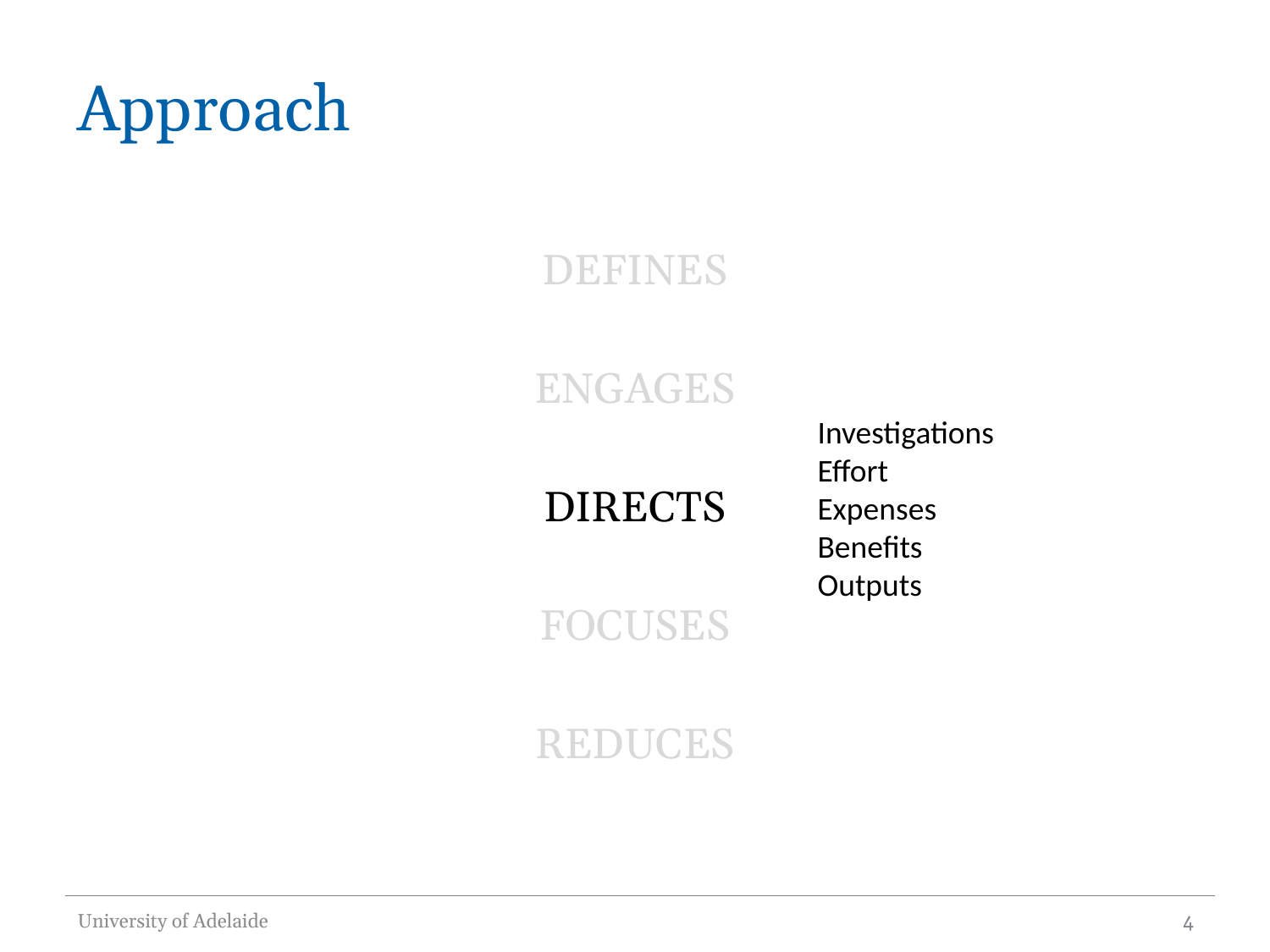

# Approach
DEFINES

ENGAGES

DIRECTS

FOCUSES

REDUCES
Investigations
Effort
Expenses
Benefits
Outputs
University of Adelaide
4